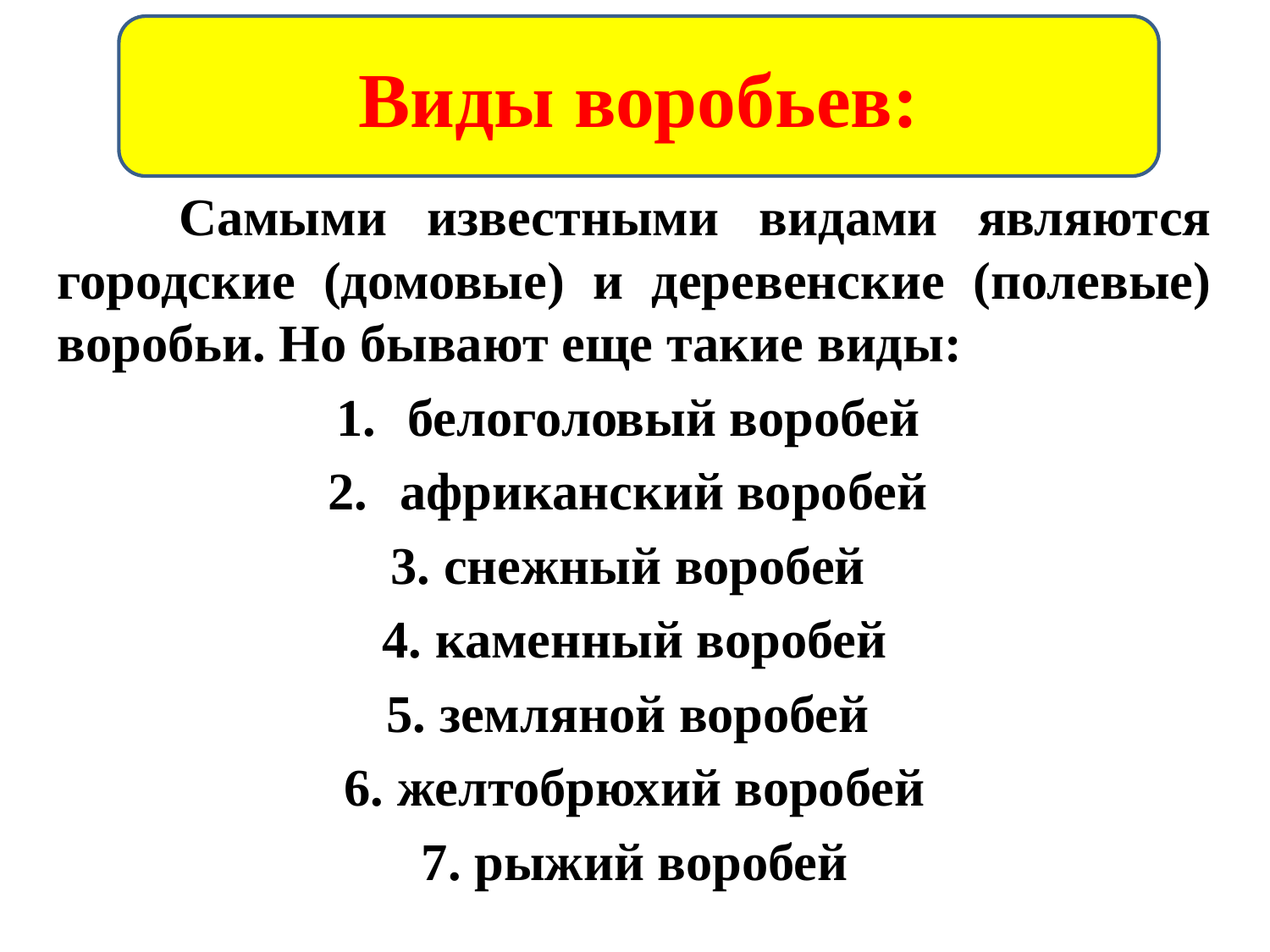

Виды воробьев:
   Самыми известными видами являются городские (домовые) и деревенские (полевые) воробьи. Но бывают еще такие виды:
белоголовый воробей
африканский воробей
3. снежный воробей
4. каменный воробей
5. земляной воробей
6. желтобрюхий воробей
7. рыжий воробей